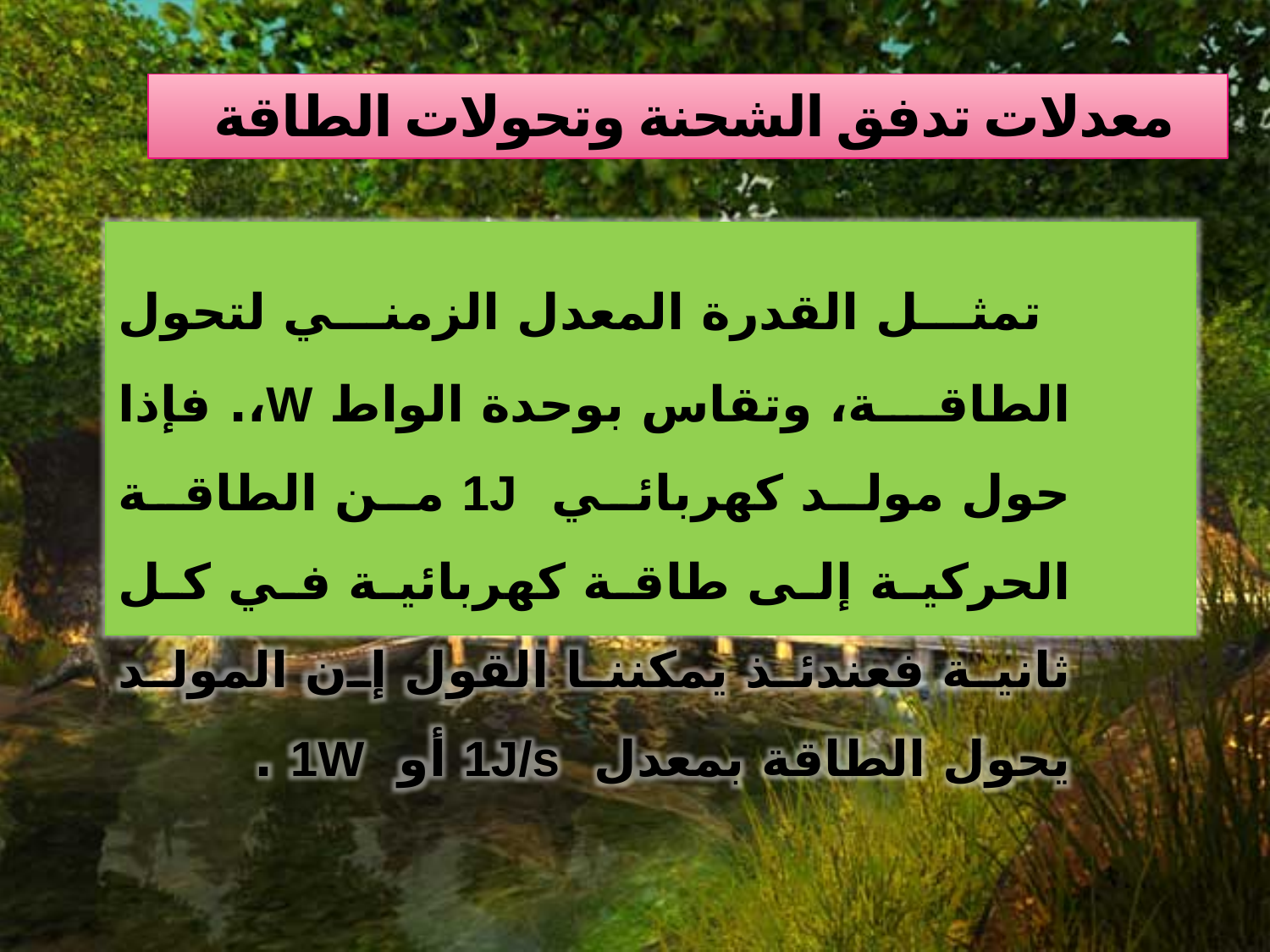

# معدلات تدفق الشحنة وتحولات الطاقة
      تمثل القدرة المعدل الزمني لتحول الطاقة، وتقاس بوحدة الواط W،. فإذا حول مولد كهربائي  1J من الطاقة الحركية إلى طاقة كهربائية في كل ثانية فعندئذ يمكننا القول إن المولد يحول الطاقة بمعدل  1J/s أو  1W .